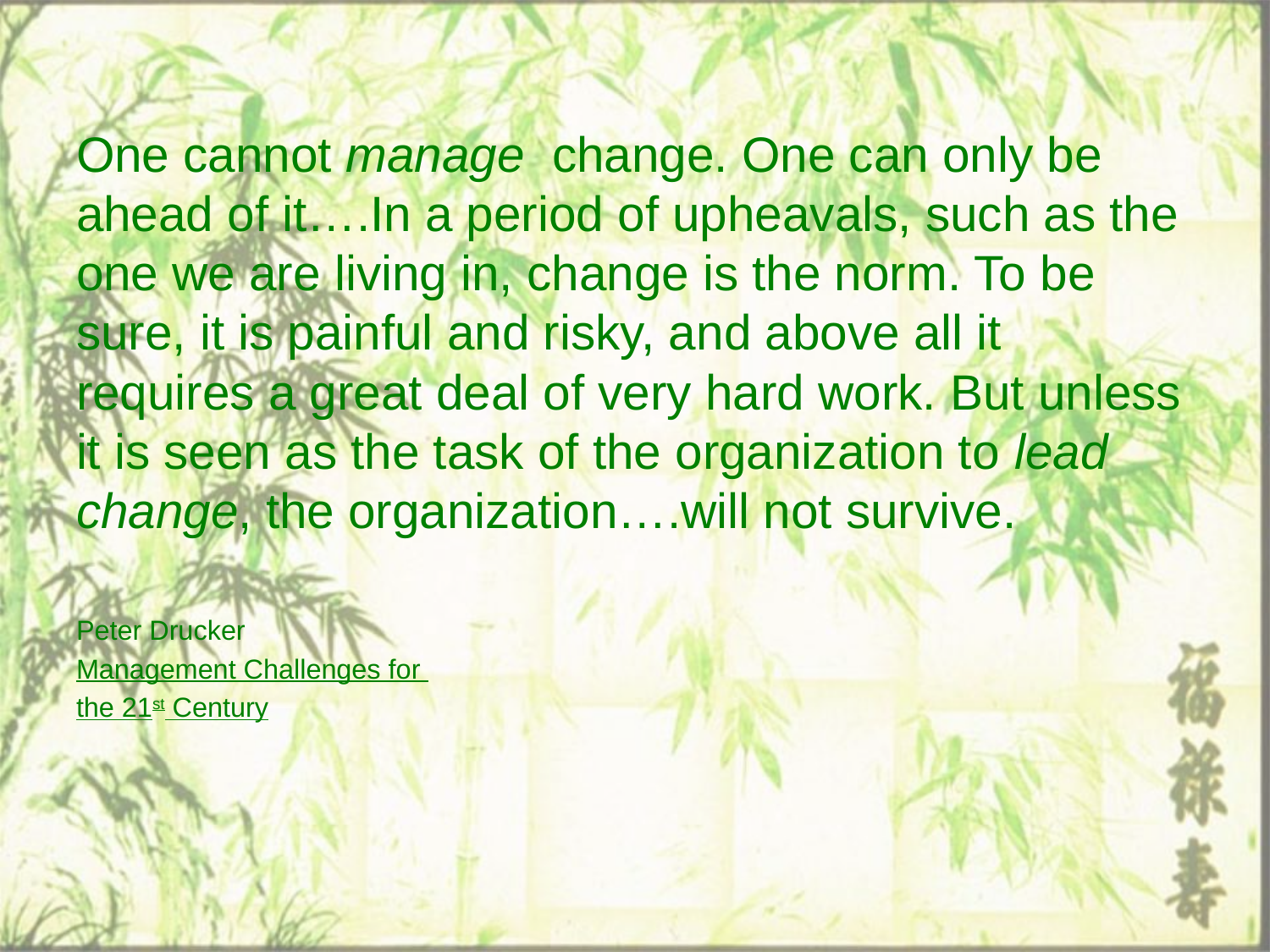

One cannot manage  change. One can only be ahead of it….In a period of upheavals, such as the one we are living in, change is the norm. To be sure, it is painful and risky, and above all it requires a great deal of very hard work. But unless it is seen as the task of the organization to lead change, the organization….will not survive.

Peter Drucker
Management Challenges for
the 21st Century